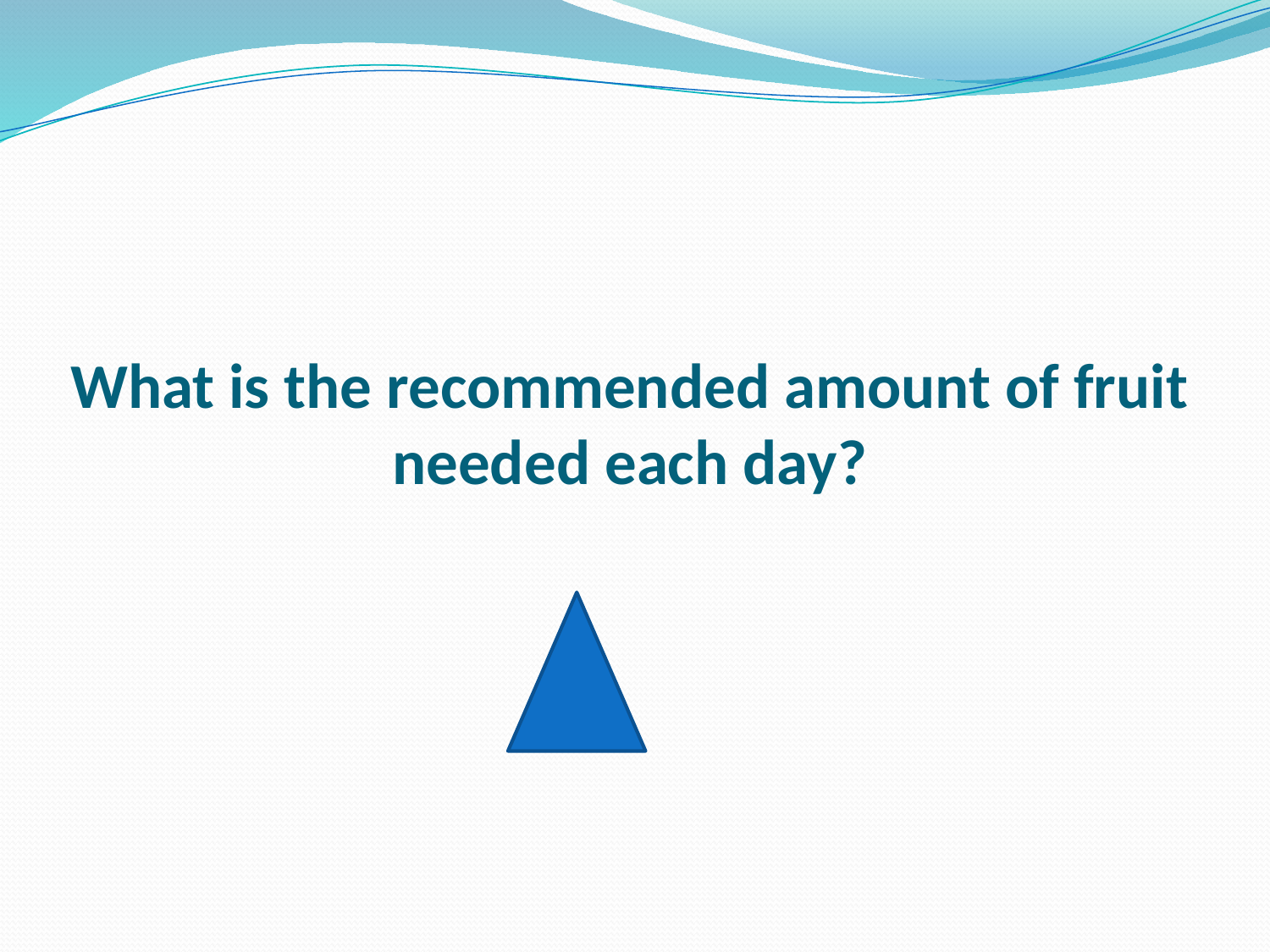

# What is the recommended amount of fruit needed each day?